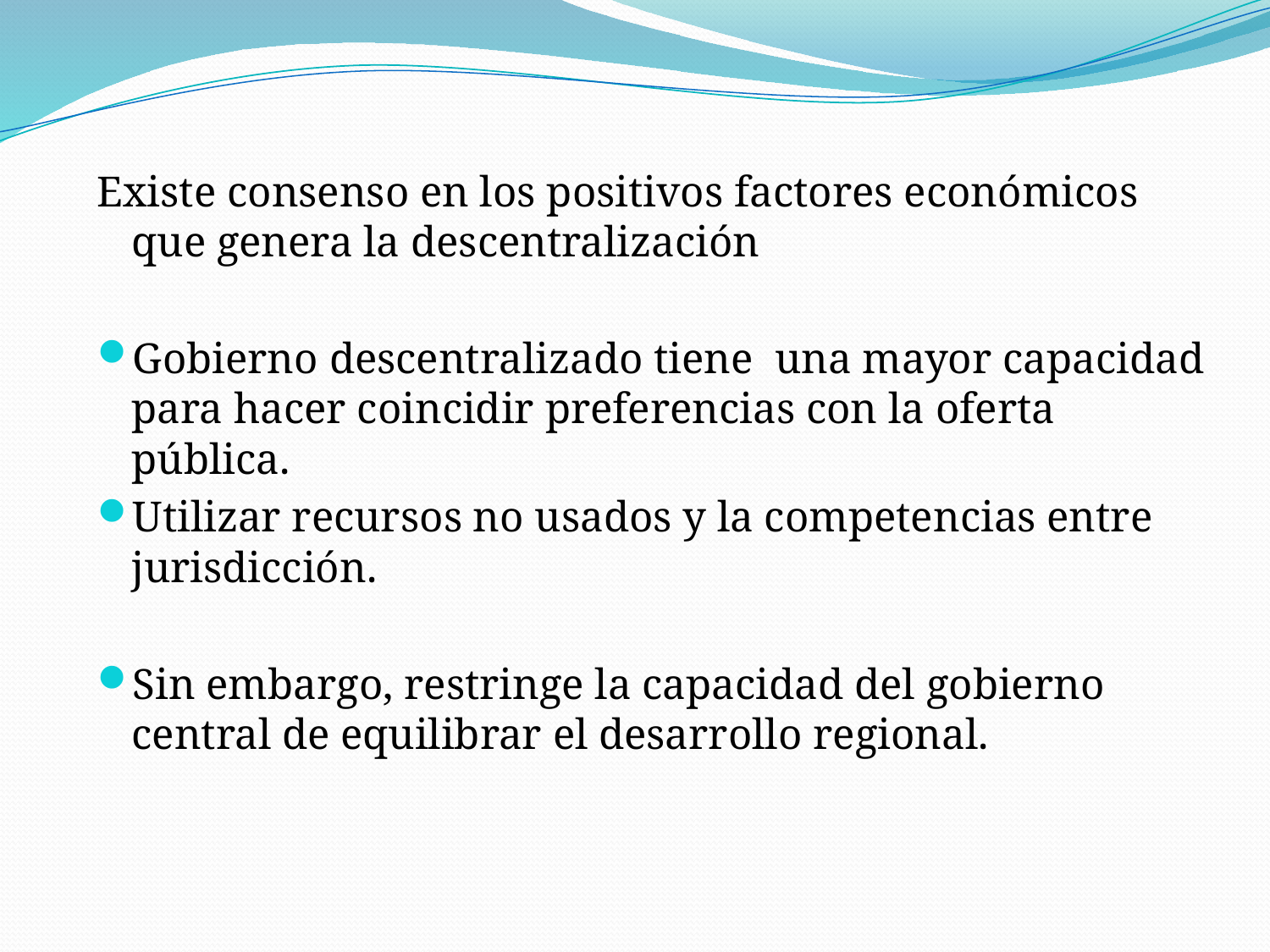

Existe consenso en los positivos factores económicos que genera la descentralización

Gobierno descentralizado tiene  una mayor capacidad para hacer coincidir preferencias con la oferta pública.
Utilizar recursos no usados y la competencias entre jurisdicción.

Sin embargo, restringe la capacidad del gobierno central de equilibrar el desarrollo regional.